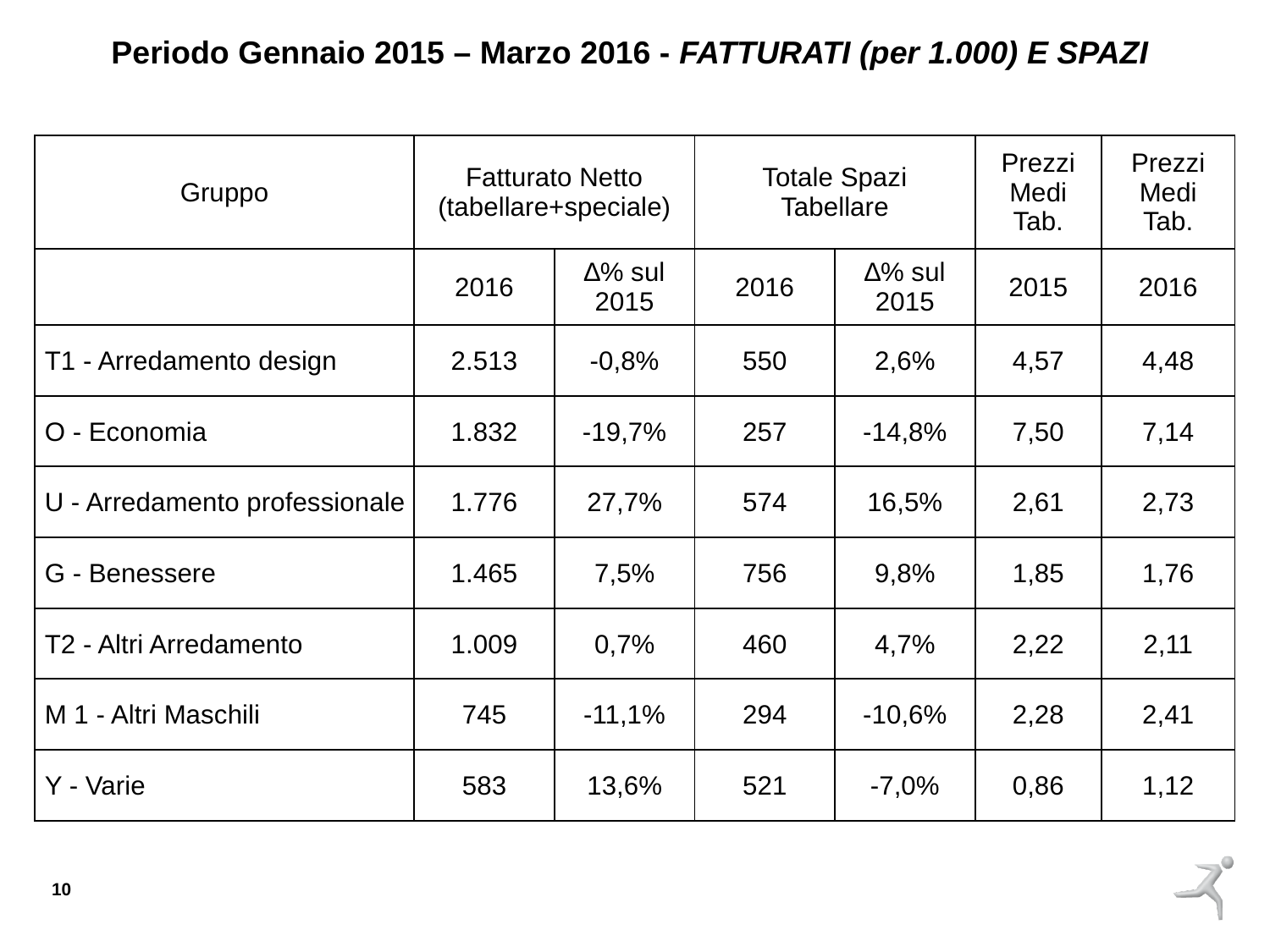

Periodo Gennaio 2015 – Marzo 2016 - FATTURATI (per 1.000) E SPAZI

| Gruppo | Fatturato Netto (tabellare+speciale) |  | Totale Spazi Tabellare |  | Prezzi Medi Tab. | Prezzi Medi Tab. |
| --- | --- | --- | --- | --- | --- | --- |
|  | 2016 | ∆% sul 2015 | 2016 | ∆% sul 2015 | 2015 | 2016 |
| T1 - Arredamento design | 2.513 | -0,8% | 550 | 2,6% | 4,57 | 4,48 |
| O - Economia | 1.832 | -19,7% | 257 | -14,8% | 7,50 | 7,14 |
| U - Arredamento professionale | 1.776 | 27,7% | 574 | 16,5% | 2,61 | 2,73 |
| G - Benessere | 1.465 | 7,5% | 756 | 9,8% | 1,85 | 1,76 |
| T2 - Altri Arredamento | 1.009 | 0,7% | 460 | 4,7% | 2,22 | 2,11 |
| M 1 - Altri Maschili | 745 | -11,1% | 294 | -10,6% | 2,28 | 2,41 |
| Y - Varie | 583 | 13,6% | 521 | -7,0% | 0,86 | 1,12 |